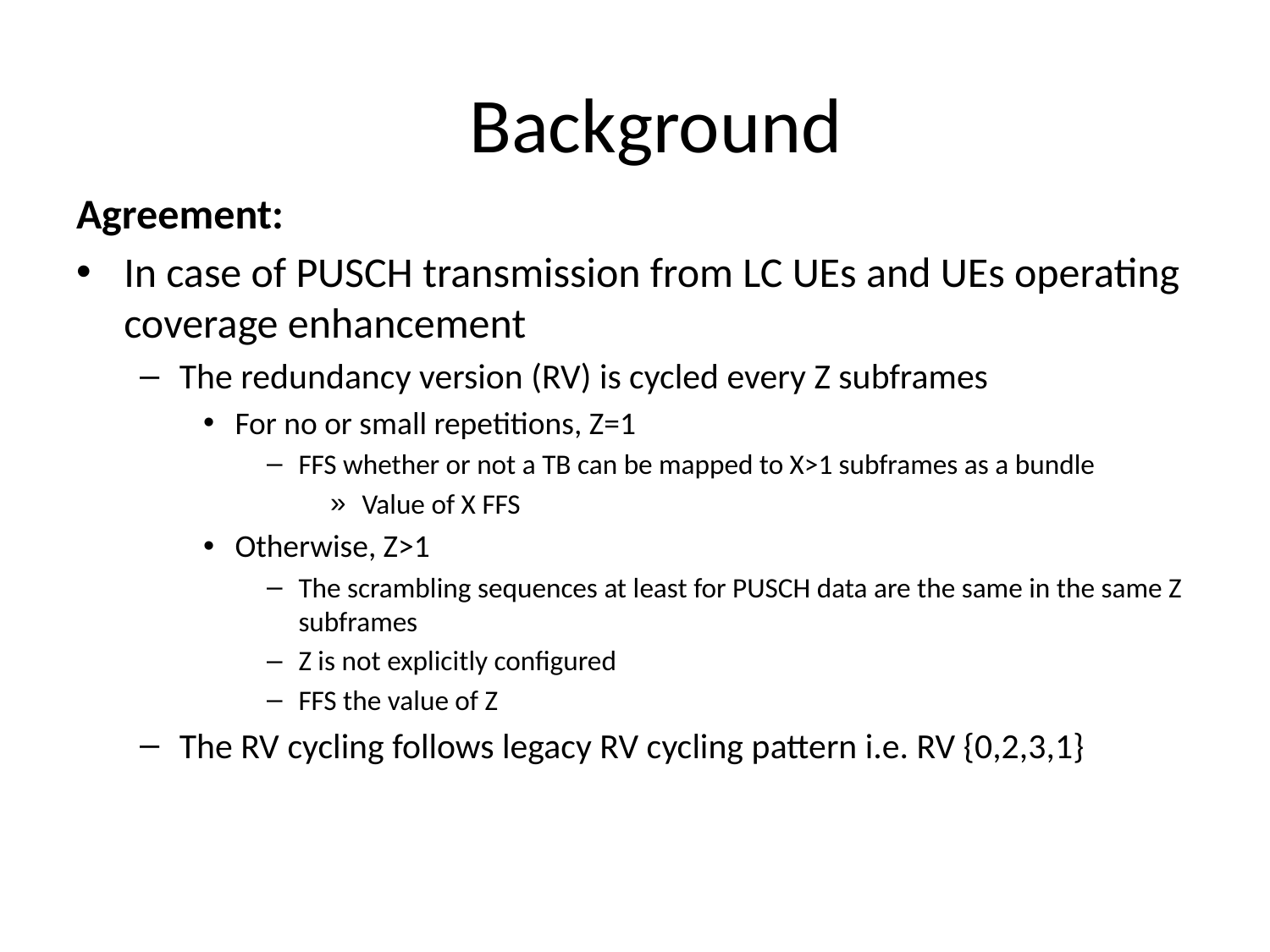

# Background
Agreement:
In case of PUSCH transmission from LC UEs and UEs operating coverage enhancement
The redundancy version (RV) is cycled every Z subframes
For no or small repetitions, Z=1
FFS whether or not a TB can be mapped to X>1 subframes as a bundle
Value of X FFS
Otherwise, Z>1
The scrambling sequences at least for PUSCH data are the same in the same Z subframes
Z is not explicitly configured
FFS the value of Z
The RV cycling follows legacy RV cycling pattern i.e. RV {0,2,3,1}